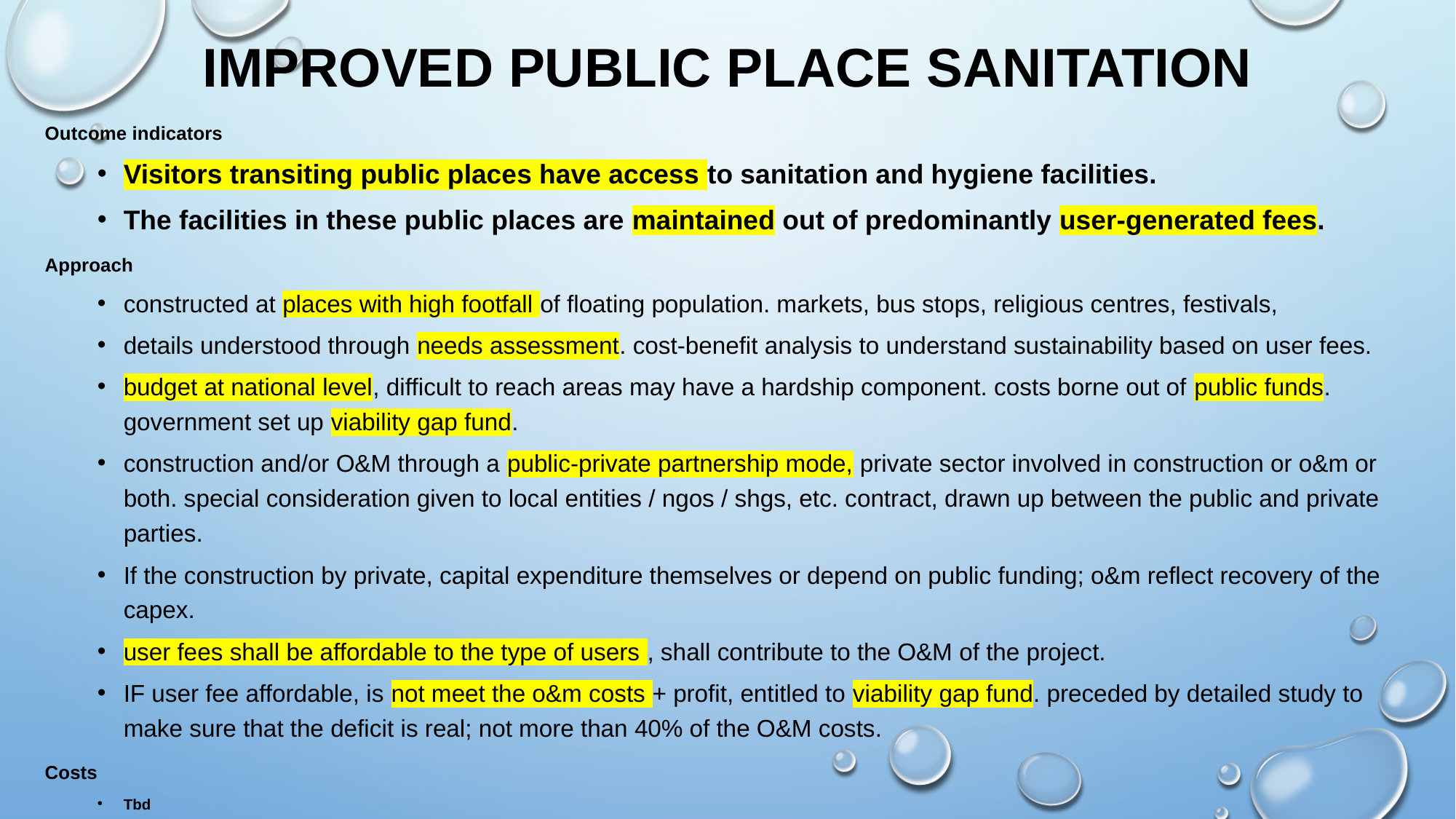

# Improved public place sanitation
Outcome indicators
Visitors transiting public places have access to sanitation and hygiene facilities.
The facilities in these public places are maintained out of predominantly user-generated fees.
Approach
constructed at places with high footfall of floating population. markets, bus stops, religious centres, festivals,
details understood through needs assessment. cost-benefit analysis to understand sustainability based on user fees.
budget at national level, difficult to reach areas may have a hardship component. costs borne out of public funds. government set up viability gap fund.
construction and/or O&M through a public-private partnership mode, private sector involved in construction or o&m or both. special consideration given to local entities / ngos / shgs, etc. contract, drawn up between the public and private parties.
If the construction by private, capital expenditure themselves or depend on public funding; o&m reflect recovery of the capex.
user fees shall be affordable to the type of users , shall contribute to the O&M of the project.
IF user fee affordable, is not meet the o&m costs + profit, entitled to viability gap fund. preceded by detailed study to make sure that the deficit is real; not more than 40% of the O&M costs.
Costs
Tbd